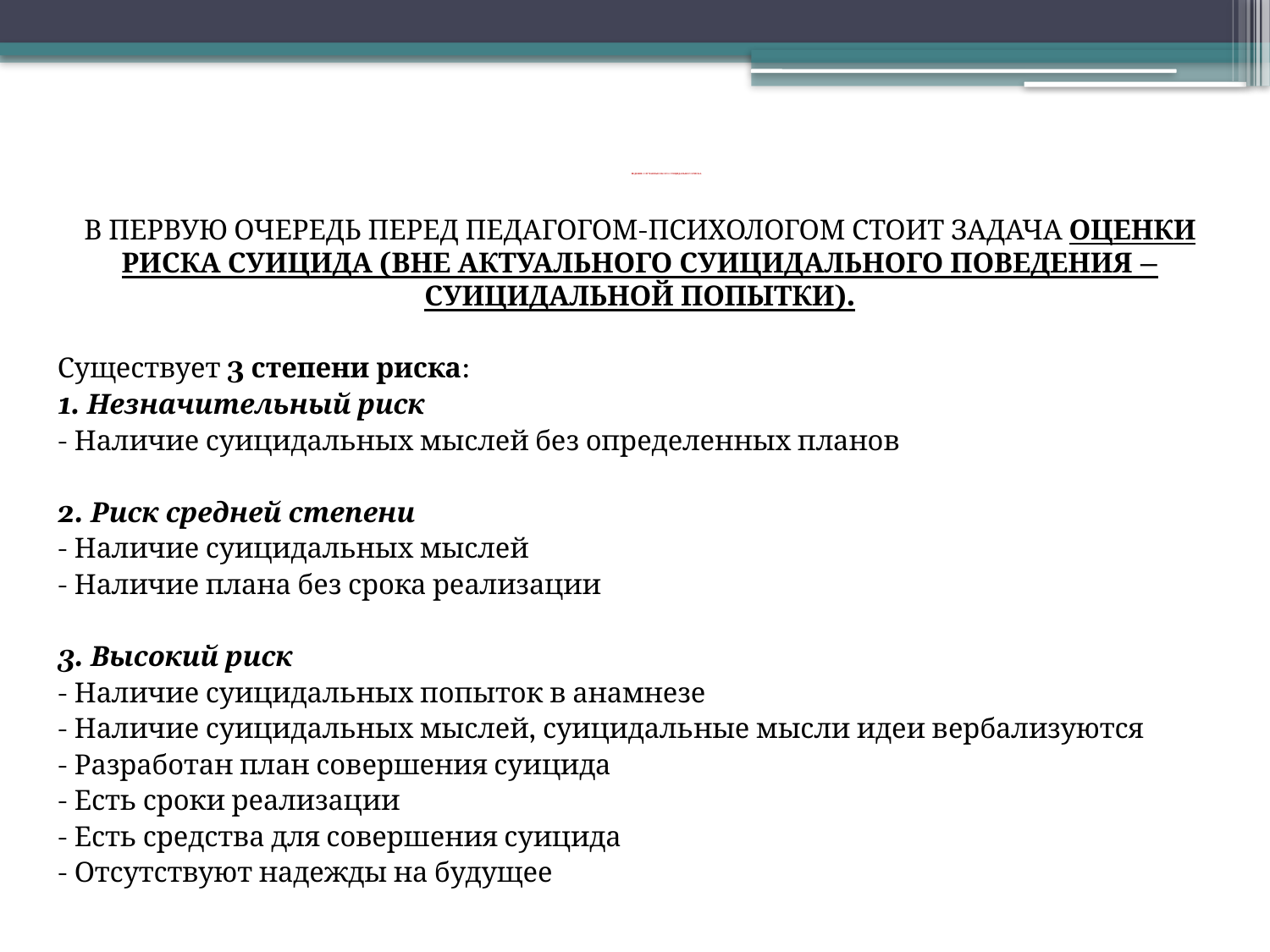

# ВЕДЕНИЕ СЛУЧАЯ ВЫСОКОГО СУИЦИДАЛЬНОГО РИСКА.
В ПЕРВУЮ ОЧЕРЕДЬ ПЕРЕД ПЕДАГОГОМ-ПСИХОЛОГОМ СТОИТ ЗАДАЧА ОЦЕНКИ РИСКА СУИЦИДА (ВНЕ АКТУАЛЬНОГО СУИЦИДАЛЬНОГО ПОВЕДЕНИЯ – СУИЦИДАЛЬНОЙ ПОПЫТКИ).

Существует 3 степени риска:
1. Незначительный риск
- Наличие суицидальных мыслей без определенных планов

2. Риск средней степени
- Наличие суицидальных мыслей
- Наличие плана без срока реализации

3. Высокий риск
- Наличие суицидальных попыток в анамнезе
- Наличие суицидальных мыслей, суицидальные мысли идеи вербализуются
- Разработан план совершения суицида
- Есть сроки реализации
- Есть средства для совершения суицида
- Отсутствуют надежды на будущее